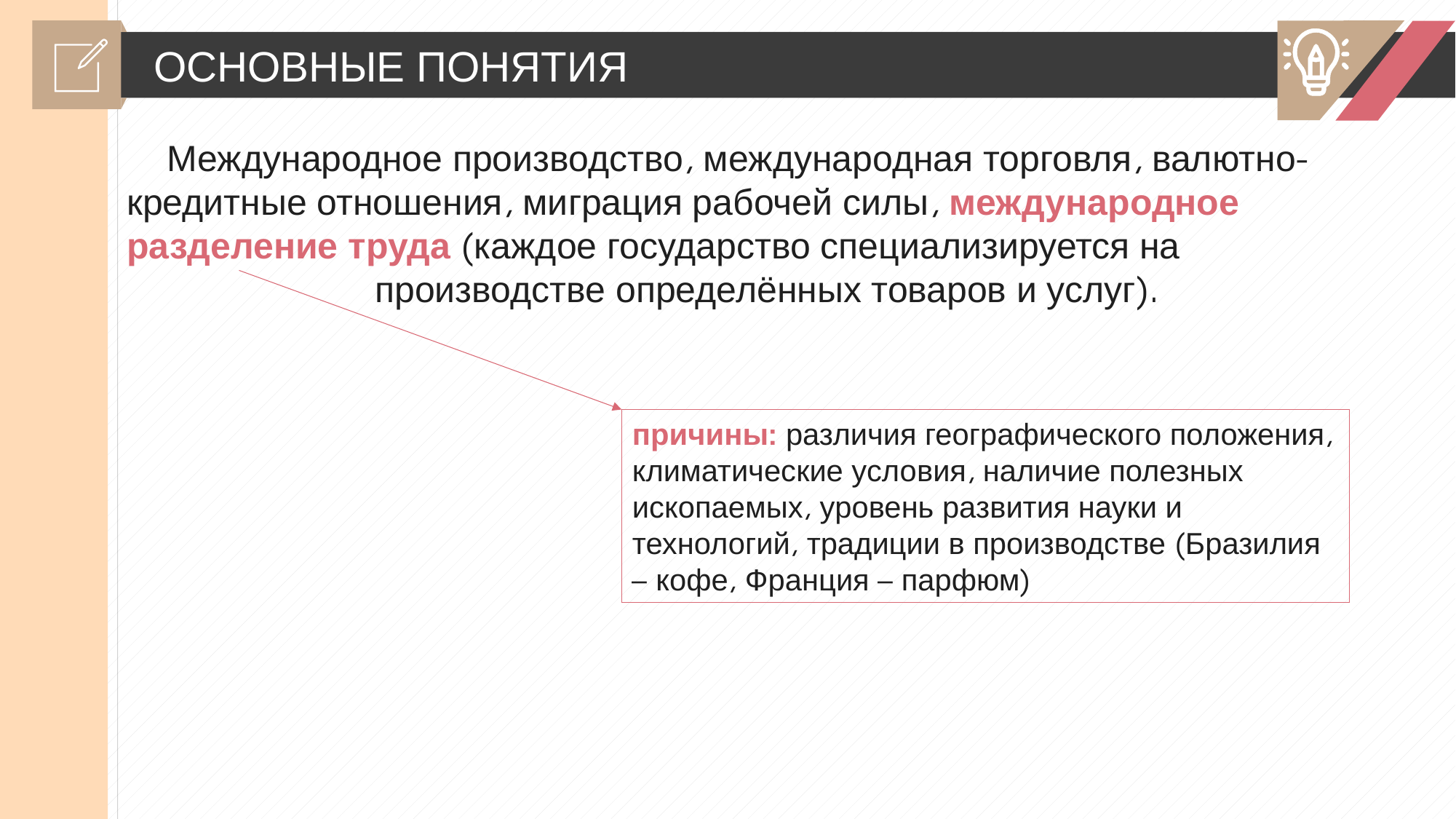

ОСНОВНЫЕ ПОНЯТИЯ

    Международное производство, международная торговля, валютно-кредитные отношения, миграция рабочей силы, международное разделение труда (каждое государство специализируется на 				   производстве определённых товаров и услуг).
причины: различия географического положения, климатические условия, наличие полезных ископаемых, уровень развития науки и технологий, традиции в производстве (Бразилия – кофе, Франция – парфюм)